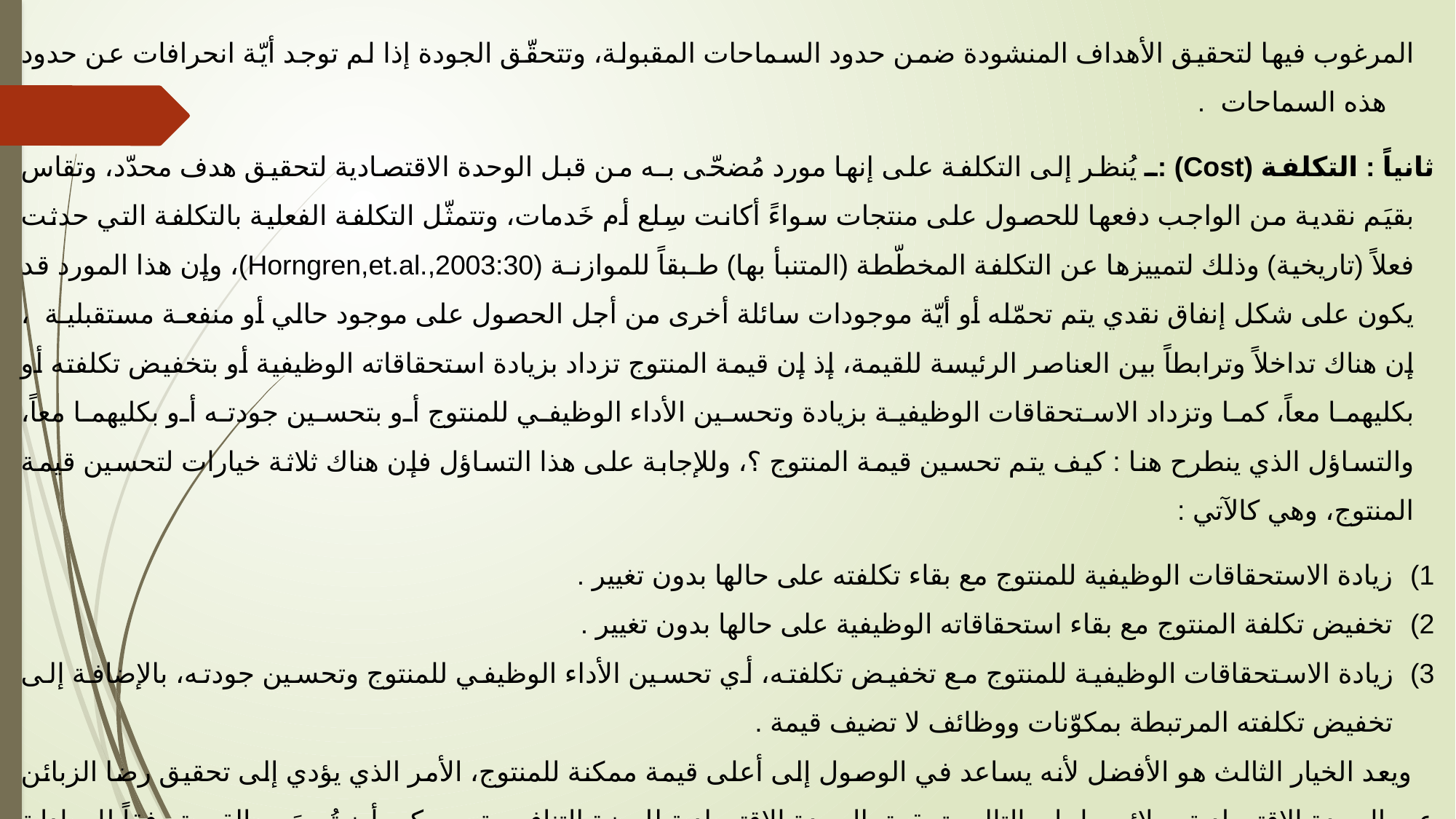

المرغوب فيها لتحقيق الأهداف المنشودة ضمن حدود السماحات المقبولة، وتتحقّق الجودة إذا لم توجد أيّة انحرافات عن حدود هذه السماحات  .
ثانياً : التكلفة (Cost) :ـ يُنظر إلى التكلفة على إنها مورد مُضحّى بـه من قبل الوحدة الاقتصادية لتحقيق هدف محدّد، وتقاس بقيَم نقدية من الواجب دفعها للحصول على منتجات سواءً أكانت سِلع أم خَدمات، وتتمثّل التكلفة الفعلية بالتكلفة التي حدثت فعلاً (تاريخية) وذلك لتمييزها عن التكلفة المخطّطة (المتنبأ بها) طـبقاً للموازنـة (Horngren,et.al.,2003:30)، وإن هذا المورد قد يكون على شكل إنفاق نقدي يتم تحمّله أو أيّة موجودات سائلة أخرى من أجل الحصول على موجود حالي أو منفعـة مستقبليـة  ، إن هناك تداخلاً وترابطاً بين العناصر الرئيسة للقيمة، إذ إن قيمة المنتوج تزداد بزيادة استحقاقاته الوظيفية أو بتخفيض تكلفته أو بكليهما معاً، كما وتزداد الاستحقاقات الوظيفية بزيادة وتحسين الأداء الوظيفي للمنتوج أو بتحسين جودته أو بكليهما معاً، والتساؤل الذي ينطرح هنا : كيف يتم تحسين قيمة المنتوج ؟، وللإجابة على هذا التساؤل فإن هناك ثلاثة خيارات لتحسين قيمة المنتوج، وهي كالآتي :
زيادة الاستحقاقات الوظيفية للمنتوج مع بقاء تكلفته على حالها بدون تغيير .
تخفيض تكلفة المنتوج مع بقاء استحقاقاته الوظيفية على حالها بدون تغيير .
زيادة الاستحقاقات الوظيفية للمنتوج مع تخفيض تكلفته، أي تحسين الأداء الوظيفي للمنتوج وتحسين جودته، بالإضافة إلى تخفيض تكلفته المرتبطة بمكوّنات ووظائف لا تضيف قيمة .
   ويعد الخيار الثالث هو الأفضل لأنه يساعد في الوصول إلى أعلى قيمة ممكنة للمنتوج، الأمر الذي يؤدي إلى تحقيق رضا الزبائن عن الوحدة الاقتصادية وولائهم لها وبالتالي تحقيق الوحدة الاقتصادية للميزة التنافسية، ويمكن أن تُحسَب القيمة وفقاً للمعادلة الآتية :